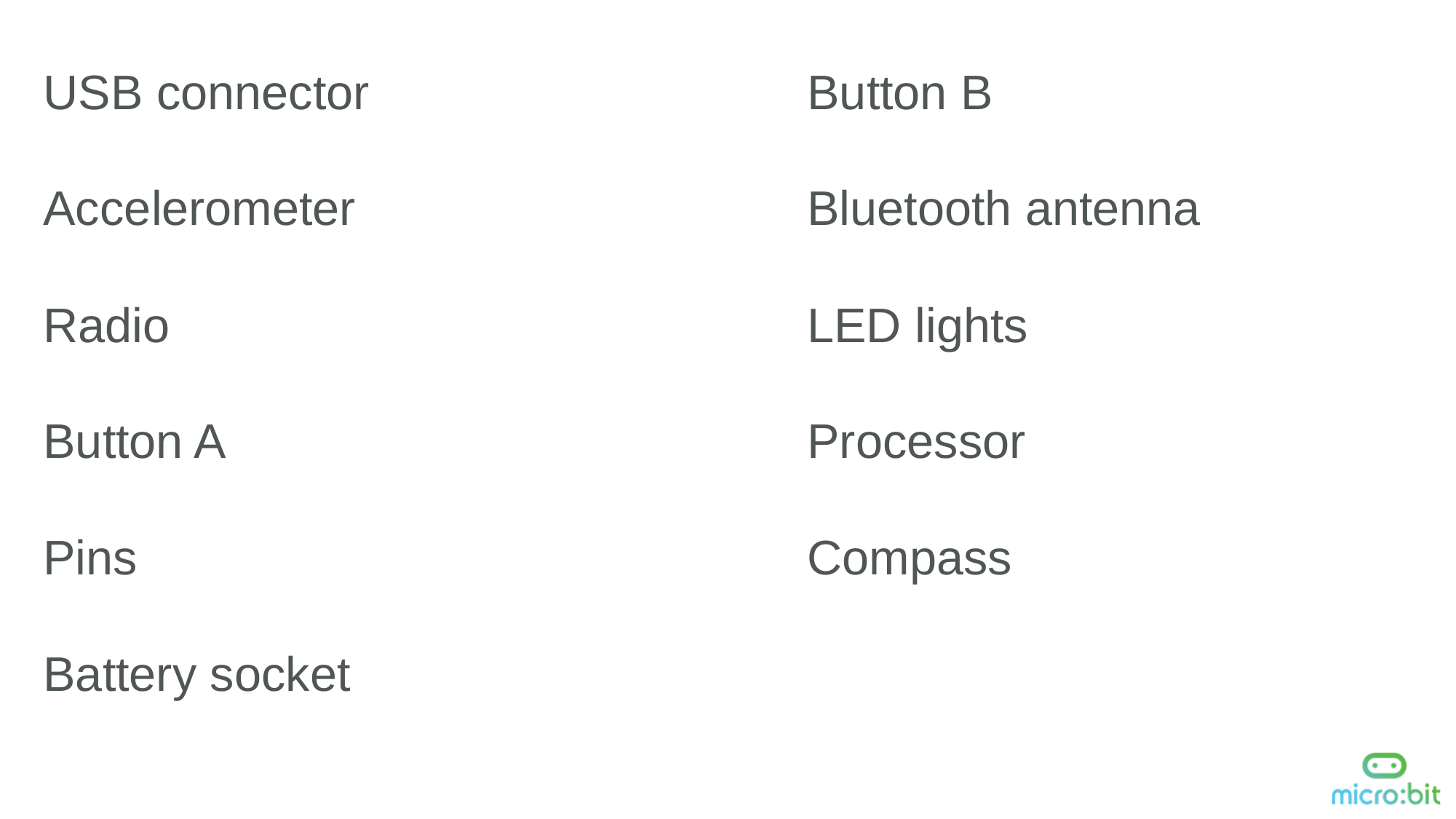

USB connector					Button B
Accelerometer					Bluetooth antenna

Radio						LED lights

Button A						Processor

Pins							Compass

Battery socket